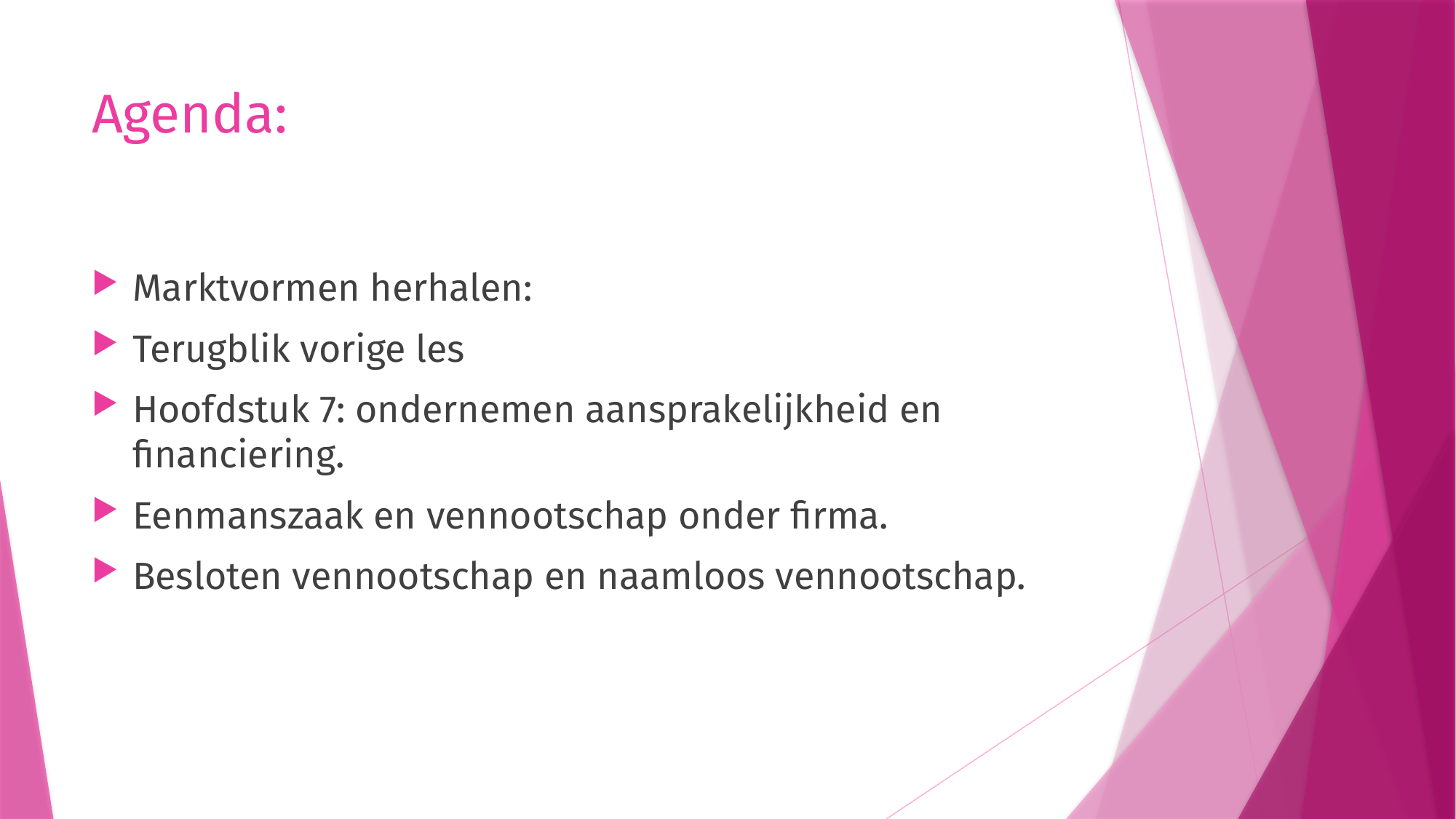

# Agenda:
Marktvormen herhalen:
Terugblik vorige les
Hoofdstuk 7: ondernemen aansprakelijkheid en financiering.
Eenmanszaak en vennootschap onder firma.
Besloten vennootschap en naamloos vennootschap.